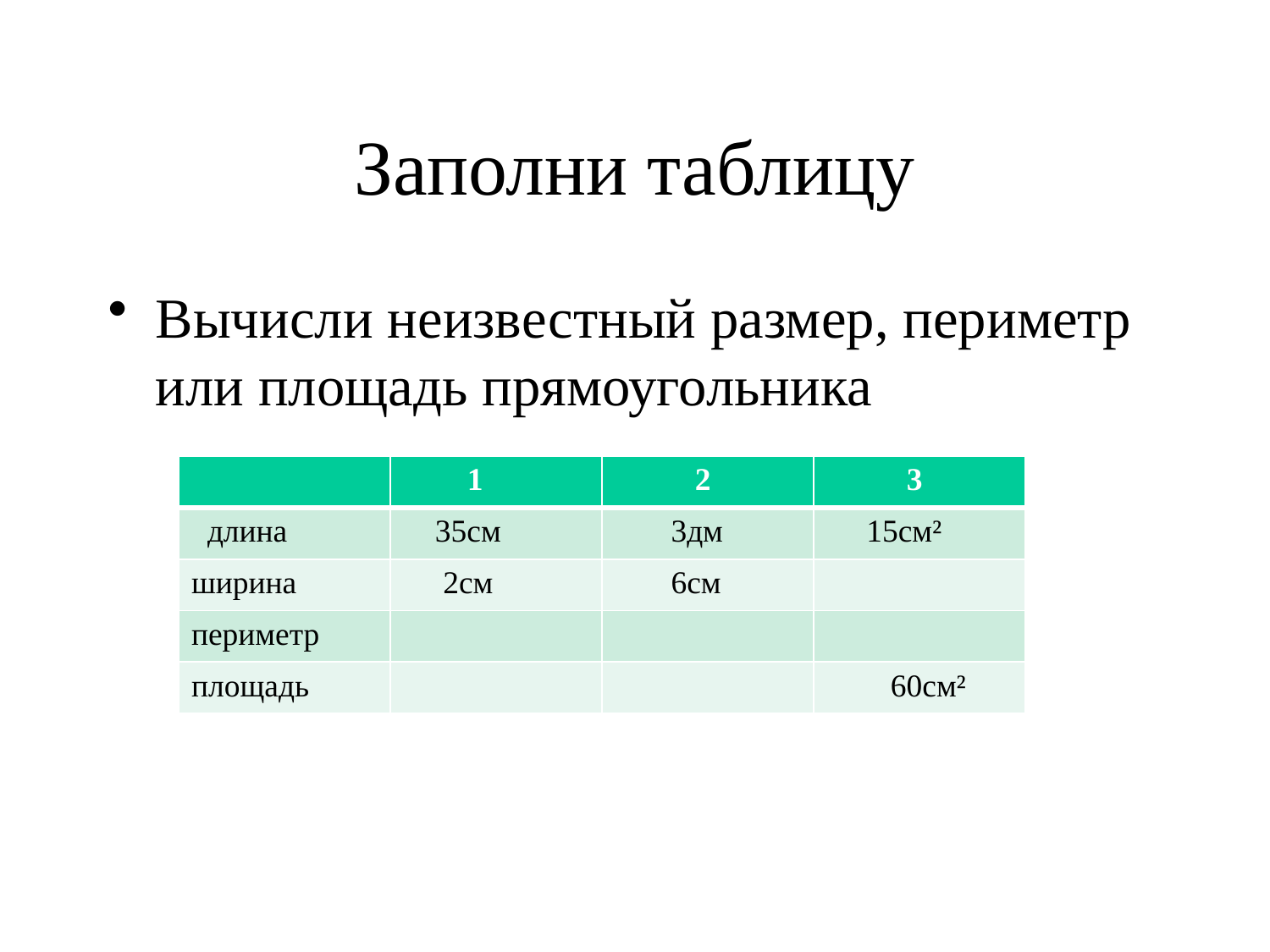

# Заполни таблицу
Вычисли неизвестный размер, периметр или площадь прямоугольника

|  | 1 | 2 | 3 |
| --- | --- | --- | --- |
| длина | 35см | 3дм | 15см² |
| ширина | 2см | 6см |  |
| периметр |  |  |  |
| площадь |  |  | 60см² |